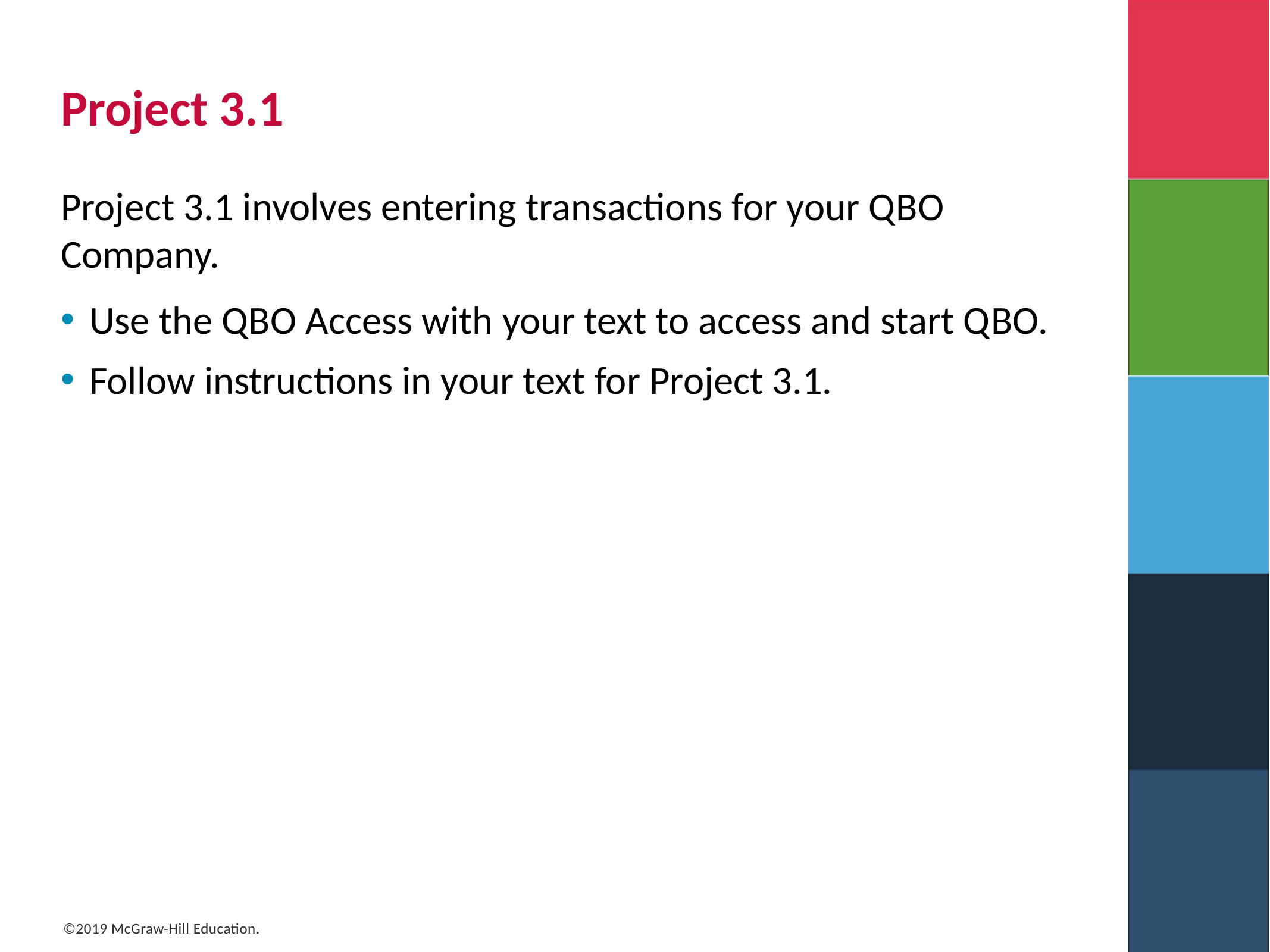

# Project 3.1
Project 3.1 involves entering transactions for your Q B O Company.
Use the Q B O Access with your text to access and start Q B O.
Follow instructions in your text for Project 3.1.